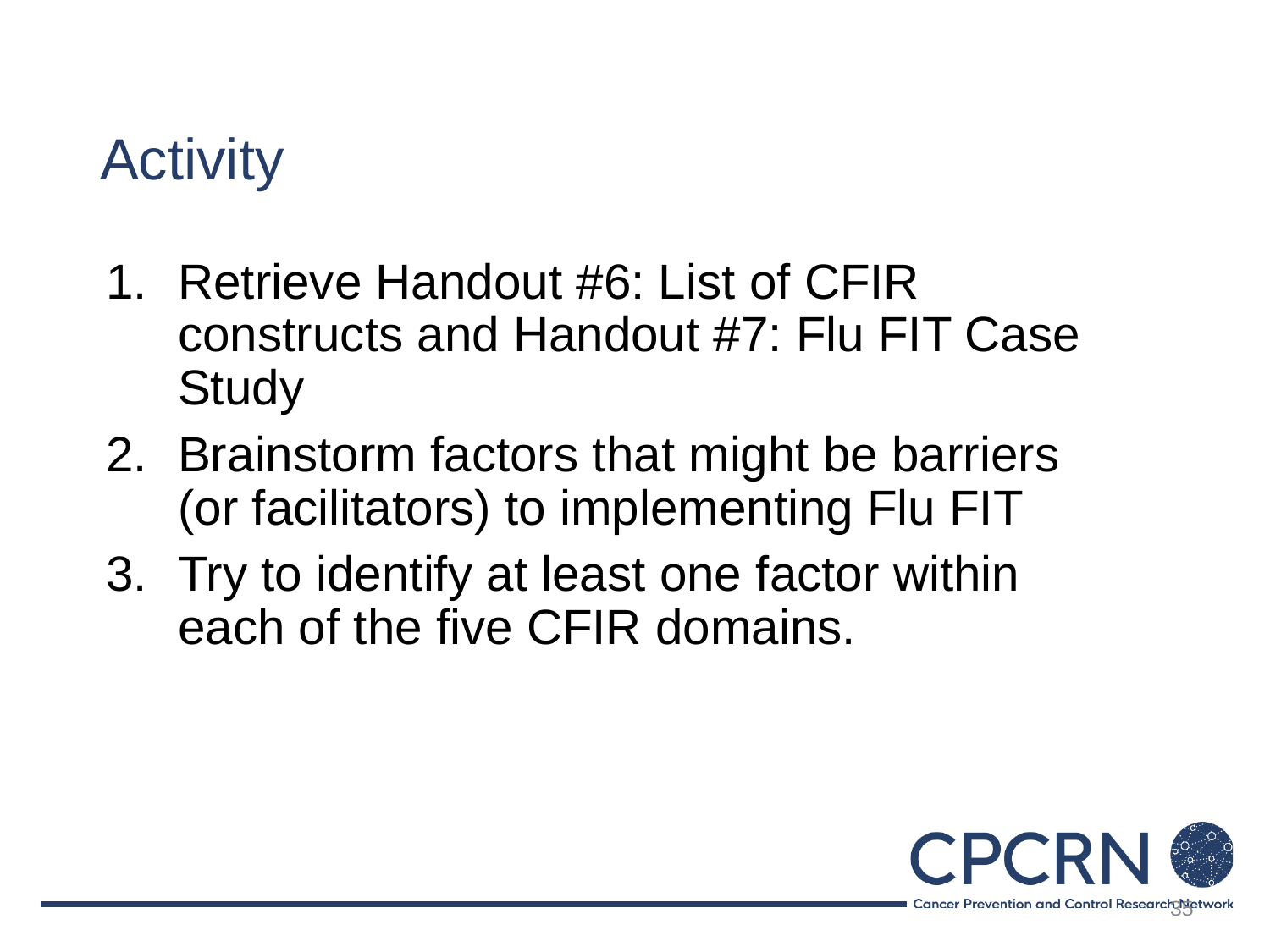

# Activity
Retrieve Handout #6: List of CFIR constructs and Handout #7: Flu FIT Case Study
Brainstorm factors that might be barriers (or facilitators) to implementing Flu FIT
Try to identify at least one factor within each of the five CFIR domains.

35